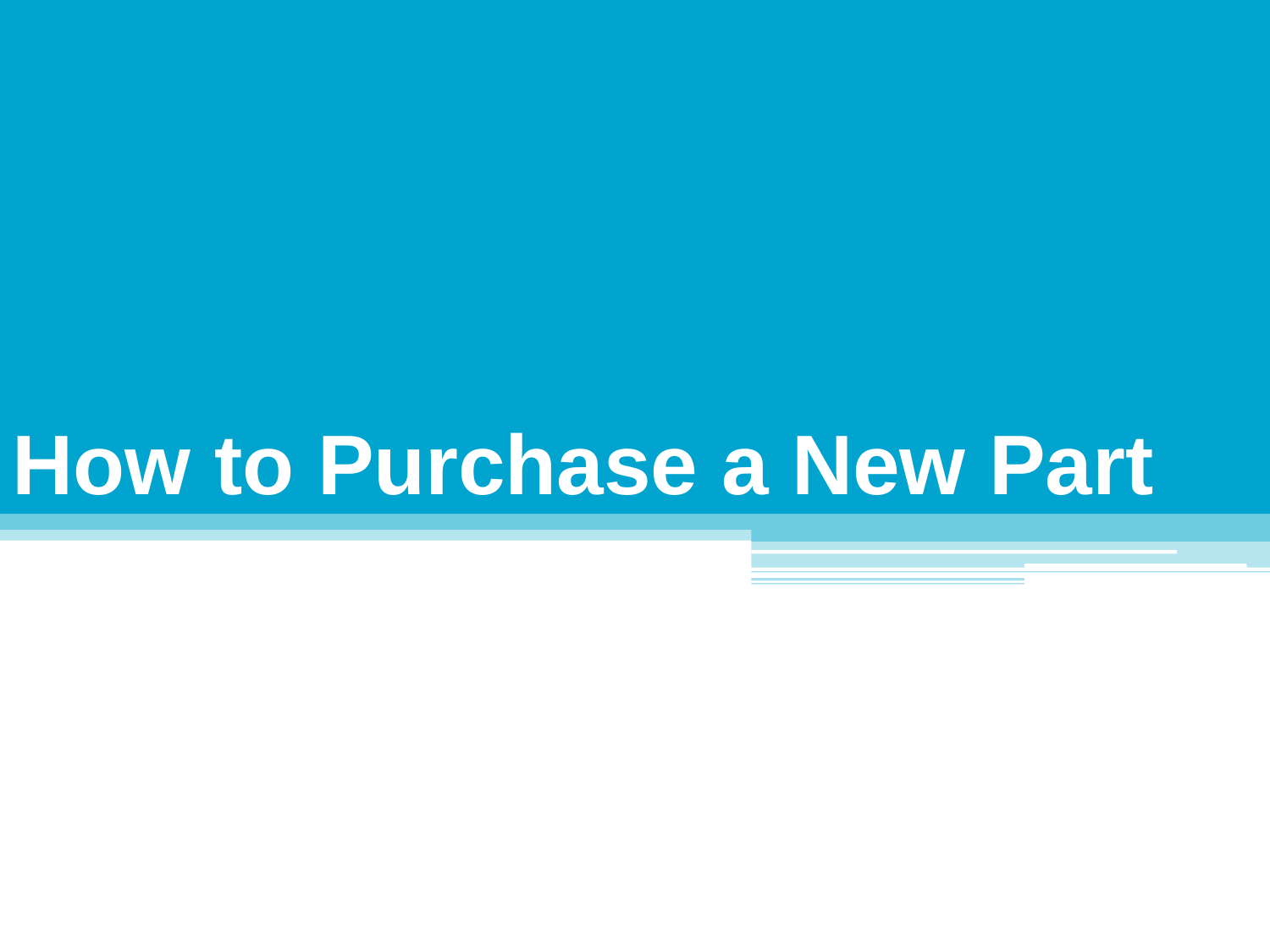

# Searching through ads
How to Purchase a New Part